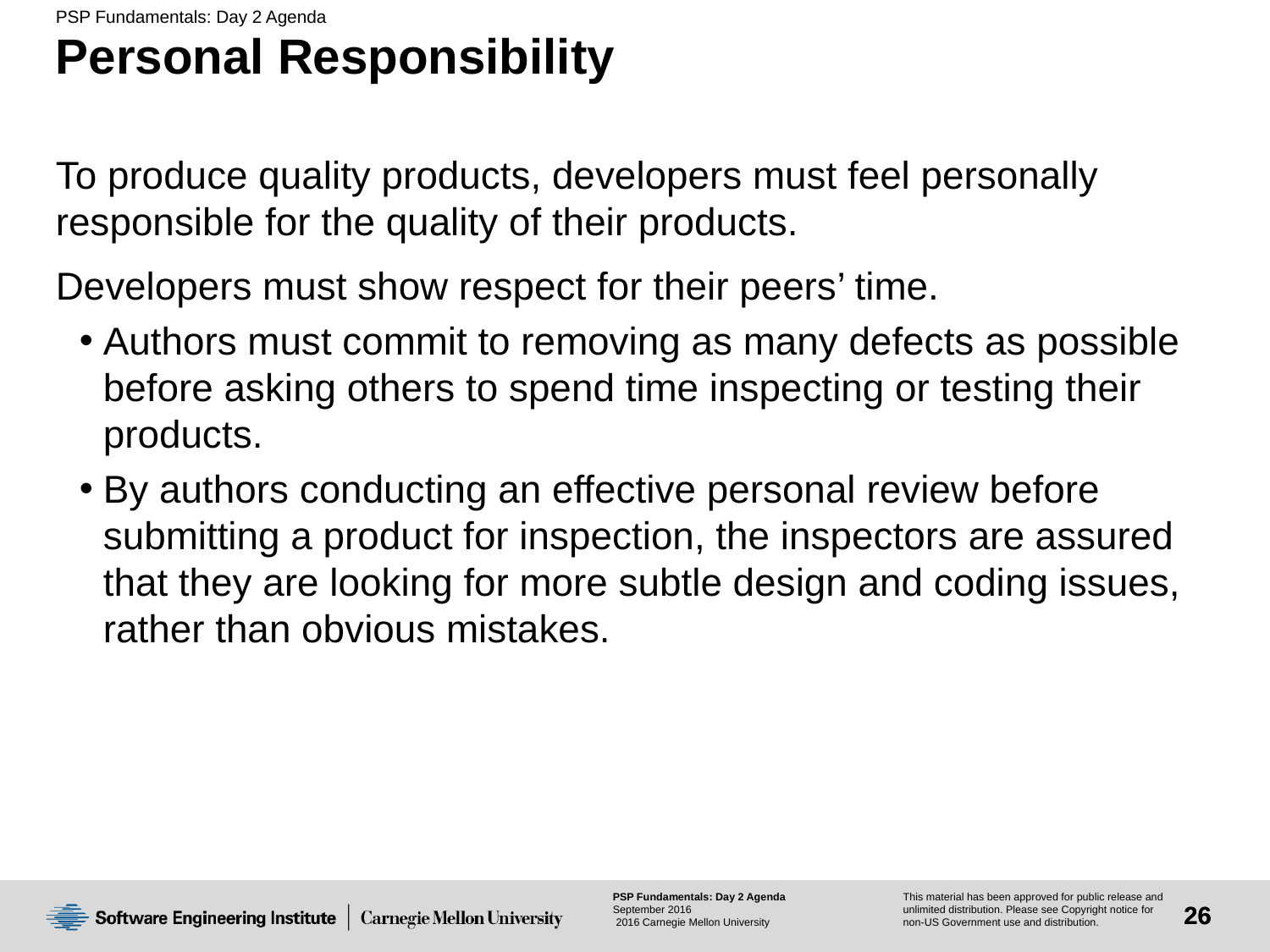

# Personal Responsibility
To produce quality products, developers must feel personally responsible for the quality of their products.
Developers must show respect for their peers’ time.
Authors must commit to removing as many defects as possible before asking others to spend time inspecting or testing their products.
By authors conducting an effective personal review before submitting a product for inspection, the inspectors are assured that they are looking for more subtle design and coding issues, rather than obvious mistakes.